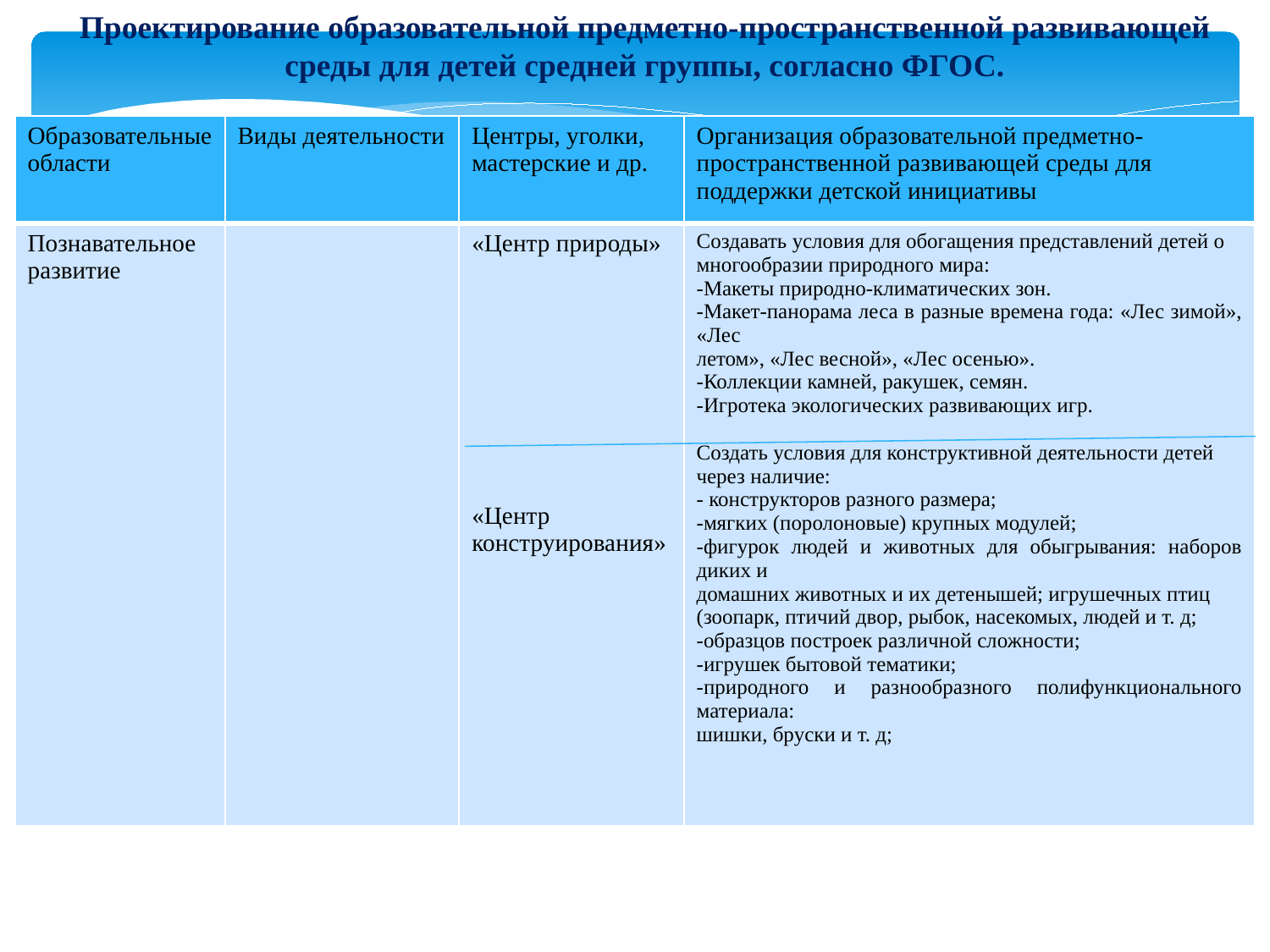

Проектирование образовательной предметно-пространственной развивающей среды для детей средней группы, согласно ФГОС.
| Образовательные области | Виды деятельности | Центры, уголки, мастерские и др. | Организация образовательной предметно-пространственной развивающей среды для поддержки детской инициативы |
| --- | --- | --- | --- |
| Познавательное развитие |  | «Центр природы» «Центр конструирования» | Создавать условия для обогащения представлений детей о многообразии природного мира: -Макеты природно-климатических зон. -Макет-панорама леса в разные времена года: «Лес зимой», «Лес летом», «Лес весной», «Лес осенью». -Коллекции камней, ракушек, семян. -Игротека экологических развивающих игр. Создать условия для конструктивной деятельности детей через наличие: - конструкторов разного размера; -мягких (поролоновые) крупных модулей; -фигурок людей и животных для обыгрывания: наборов диких и домашних животных и их детенышей; игрушечных птиц (зоопарк, птичий двор, рыбок, насекомых, людей и т. д; -образцов построек различной сложности; -игрушек бытовой тематики; -природного и разнообразного полифункционального материала: шишки, бруски и т. д; |